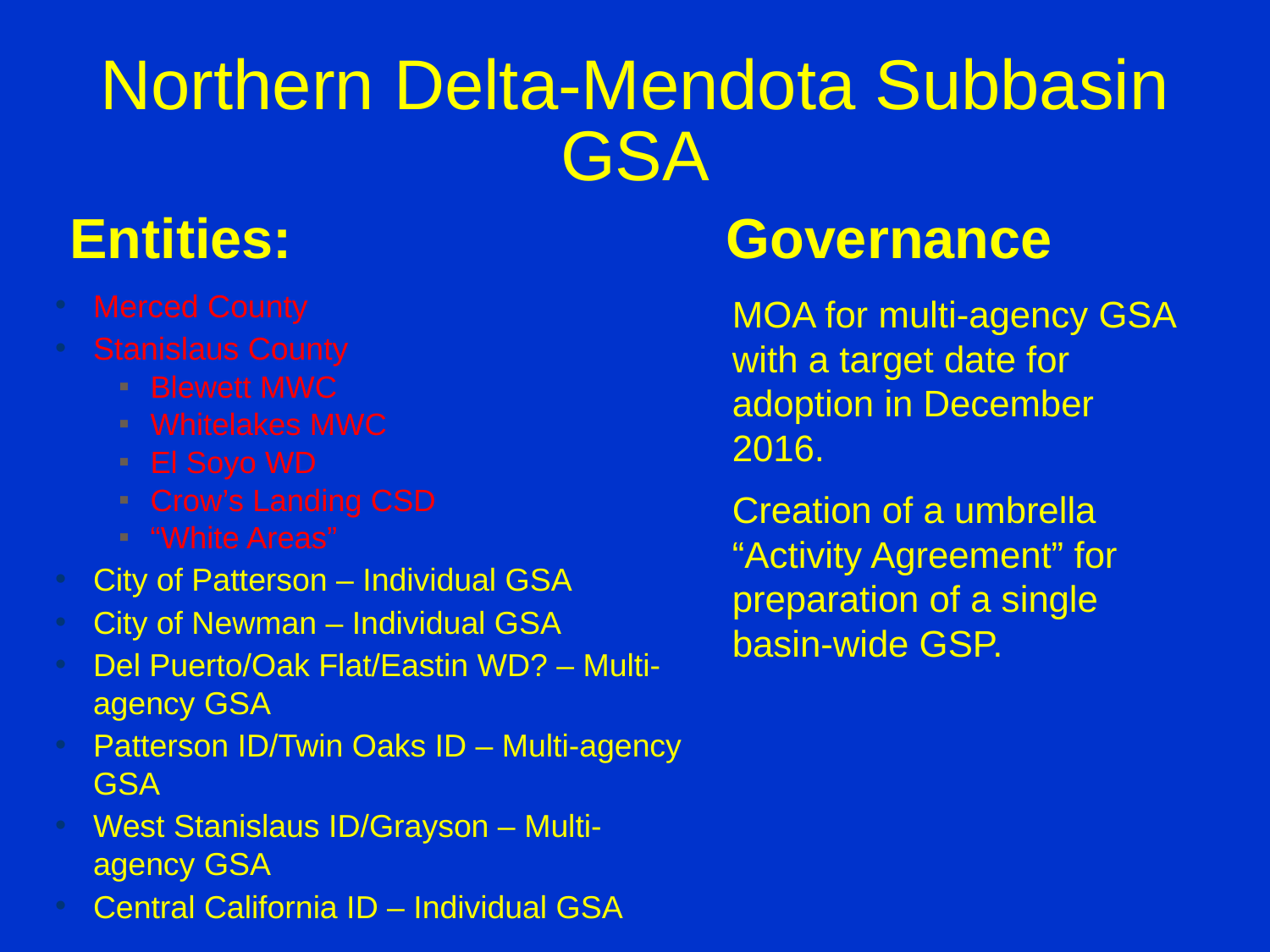

# Northern Delta-Mendota Subbasin GSA
Entities:
Governance
Merced County
Stanislaus County
Blewett MWC
Whitelakes MWC
El Soyo WD
Crow’s Landing CSD
“White Areas”
City of Patterson – Individual GSA
City of Newman – Individual GSA
Del Puerto/Oak Flat/Eastin WD? – Multi-agency GSA
Patterson ID/Twin Oaks ID – Multi-agency  GSA
West Stanislaus ID/Grayson – Multi-agency GSA
Central California ID – Individual GSA

MOA for multi-agency GSA with a target date for adoption in December 2016.
Creation of a umbrella “Activity Agreement” for preparation of a single basin-wide GSP.